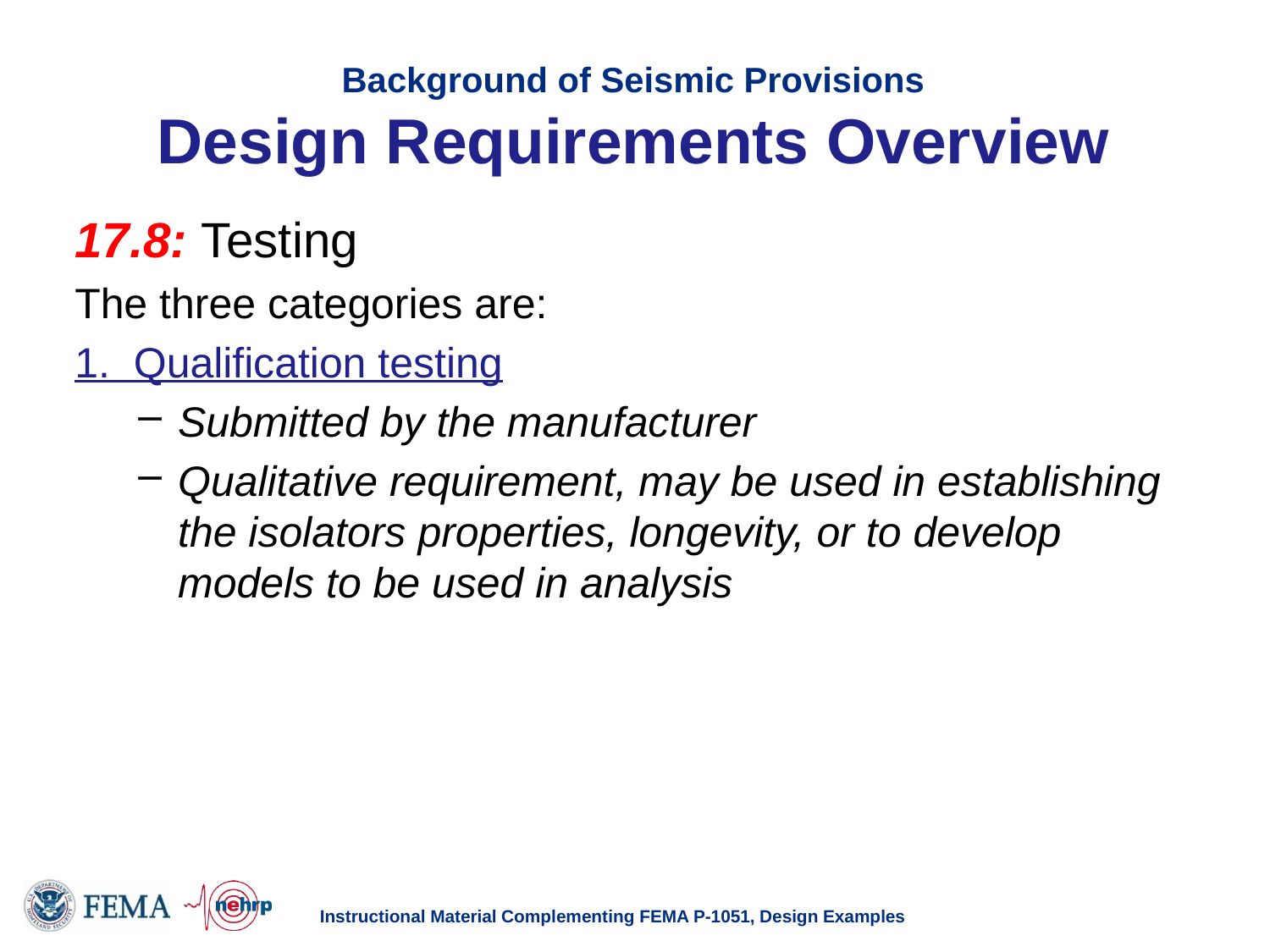

# Background of Seismic Provisions Design Requirements Overview
17.8: Testing
The three categories are:
1.  Qualification testing
Submitted by the manufacturer
Qualitative requirement, may be used in establishing the isolators properties, longevity, or to develop models to be used in analysis
Instructional Material Complementing FEMA P-1051, Design Examples